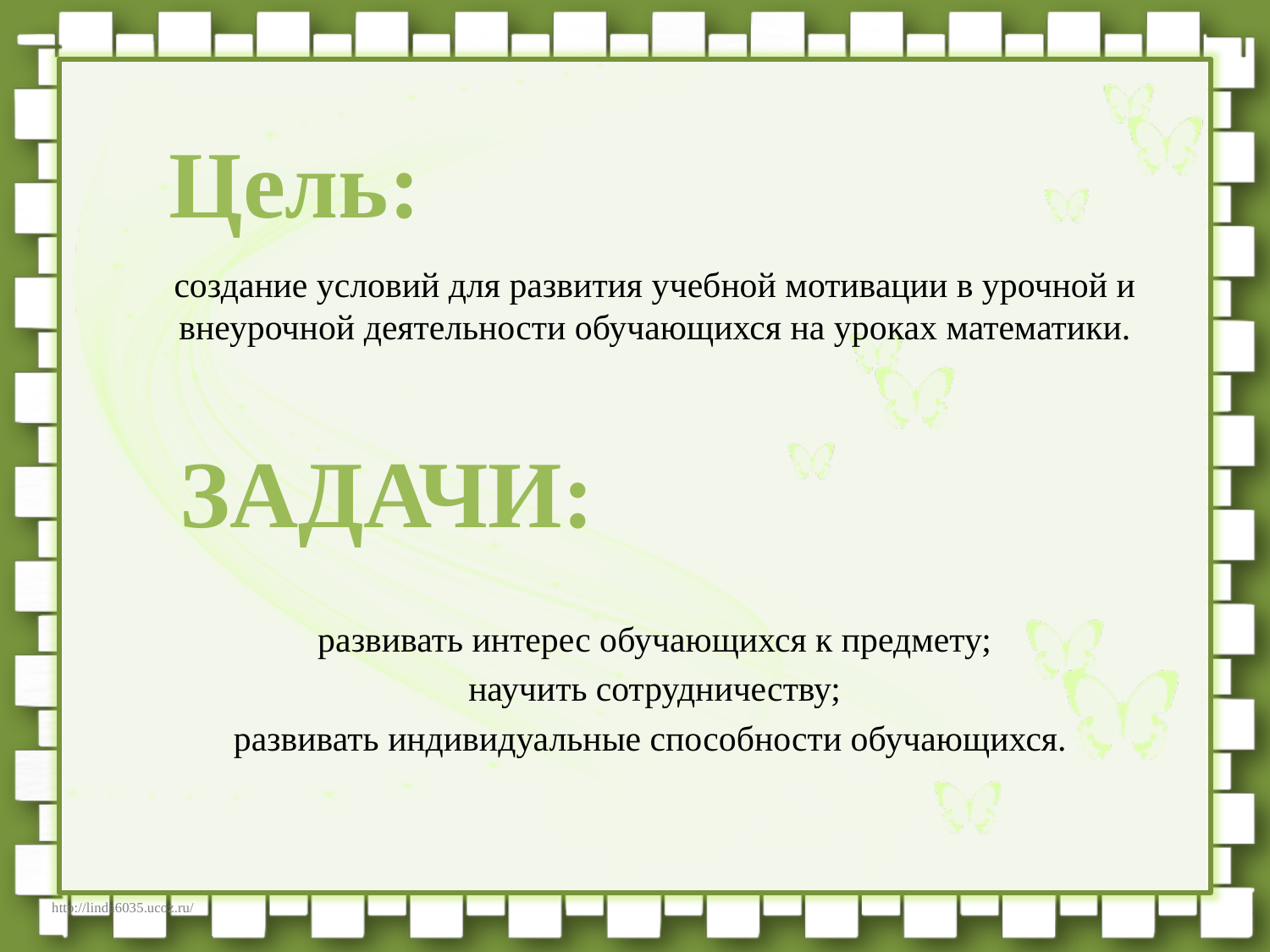

Цель:
создание условий для развития учебной мотивации в урочной и внеурочной деятельности обучающихся на уроках математики.
ЗАДАЧИ:

развивать интерес обучающихся к предмету;
научить сотрудничеству;
развивать индивидуальные способности обучающихся.